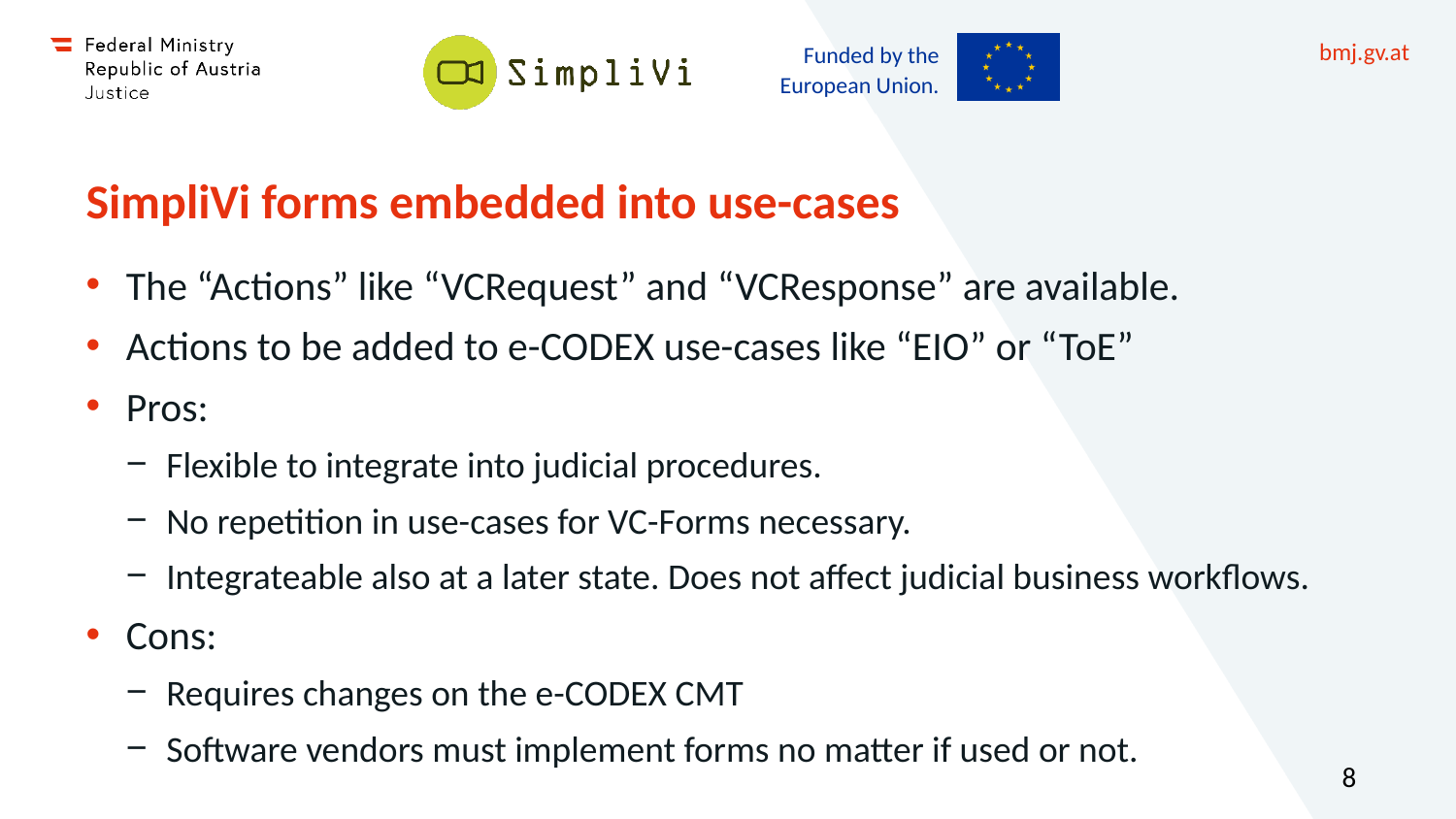

# SimpliVi forms embedded into use-cases
The “Actions” like “VCRequest” and “VCResponse” are available.
Actions to be added to e-CODEX use-cases like “EIO” or “ToE”
Pros:
Flexible to integrate into judicial procedures.
No repetition in use-cases for VC-Forms necessary.
Integrateable also at a later state. Does not affect judicial business workflows.
Cons:
Requires changes on the e-CODEX CMT
Software vendors must implement forms no matter if used or not.
8